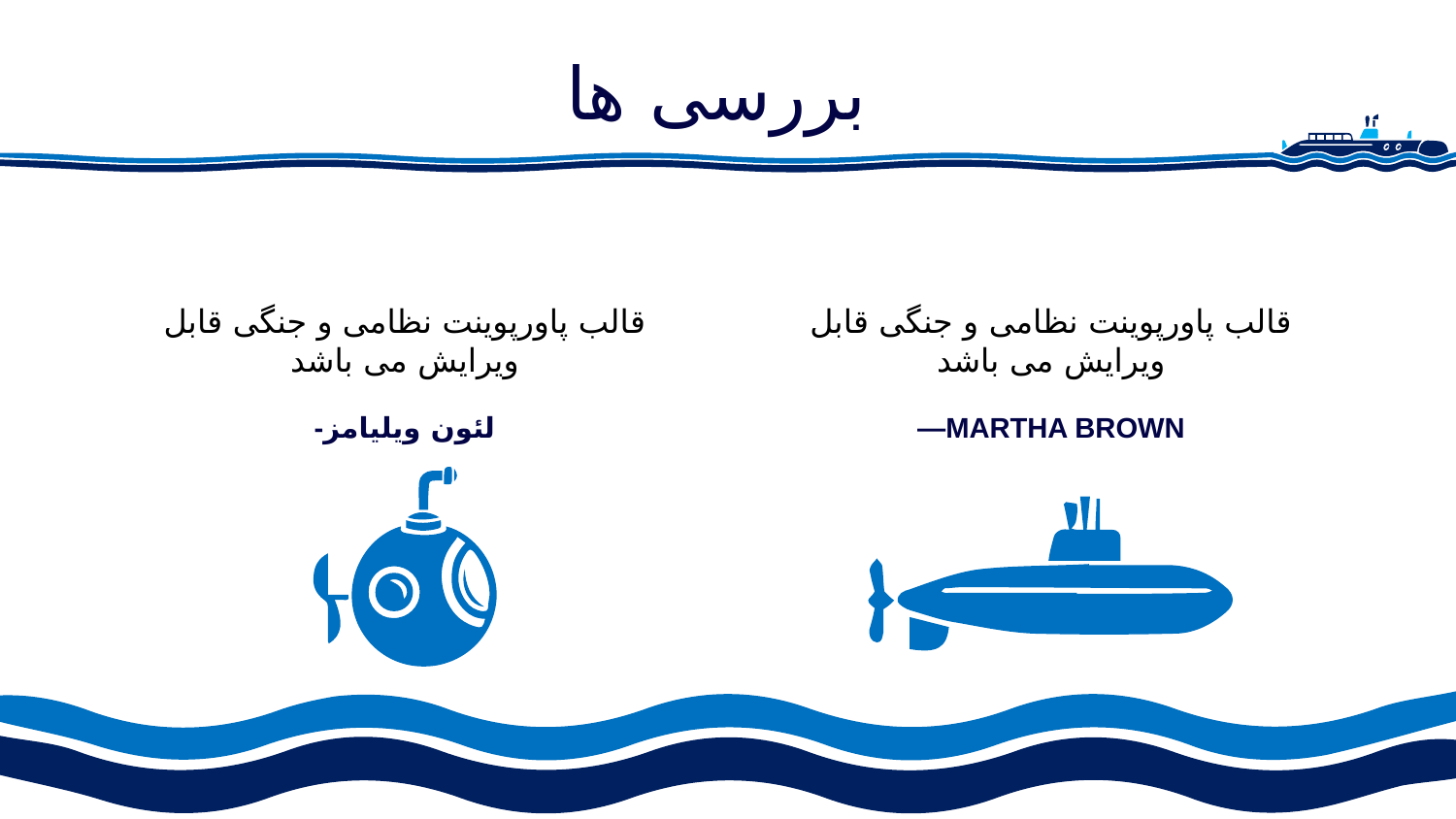

# بررسی ها

قالب پاورپوینت نظامی و جنگی قابل ویرایش می باشد
قالب پاورپوینت نظامی و جنگی قابل ویرایش می باشد
—MARTHA BROWN
-لئون ویلیامز